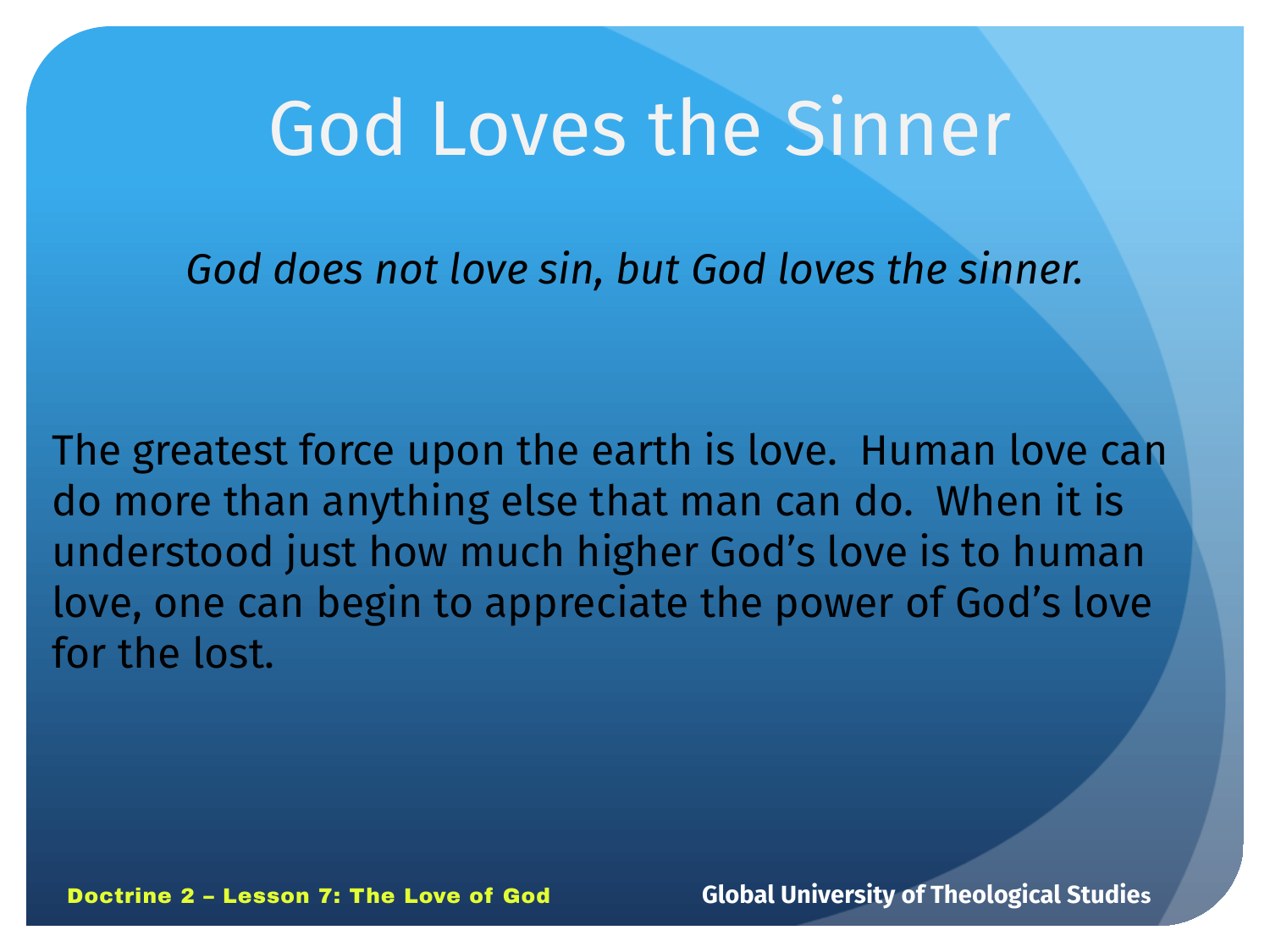

God Loves the Sinner
God does not love sin, but God loves the sinner.
The greatest force upon the earth is love.  Human love can do more than anything else that man can do.  When it is understood just how much higher God’s love is to human love, one can begin to appreciate the power of God’s love for the lost.
Doctrine 2 – Lesson 7: The Love of God		Global University of Theological Studies